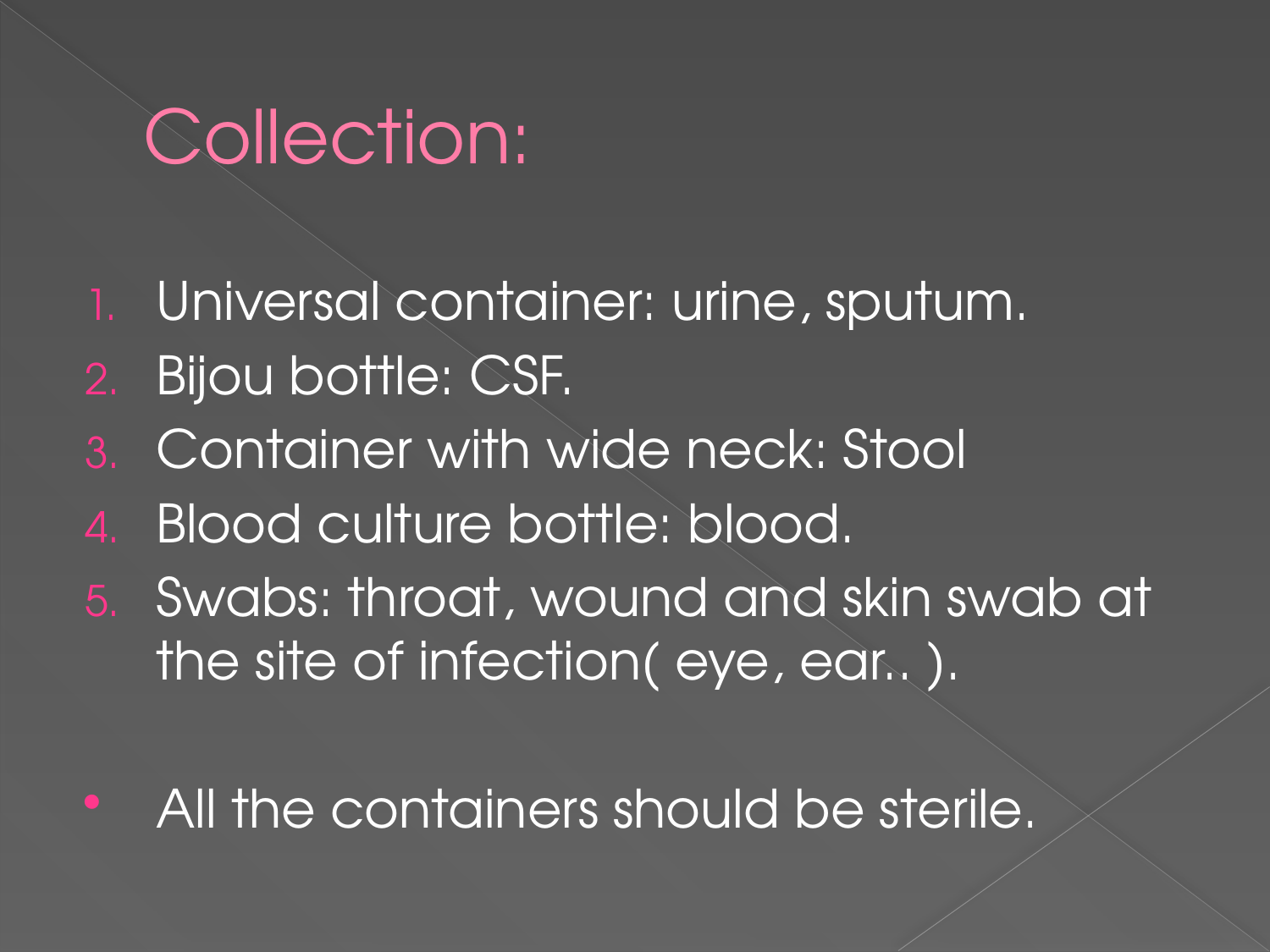

# Collection:
Universal container: urine, sputum.
Bijou bottle: CSF.
Container with wide neck: Stool
Blood culture bottle: blood.
Swabs: throat, wound and skin swab at the site of infection( eye, ear.. ).

All the containers should be sterile.